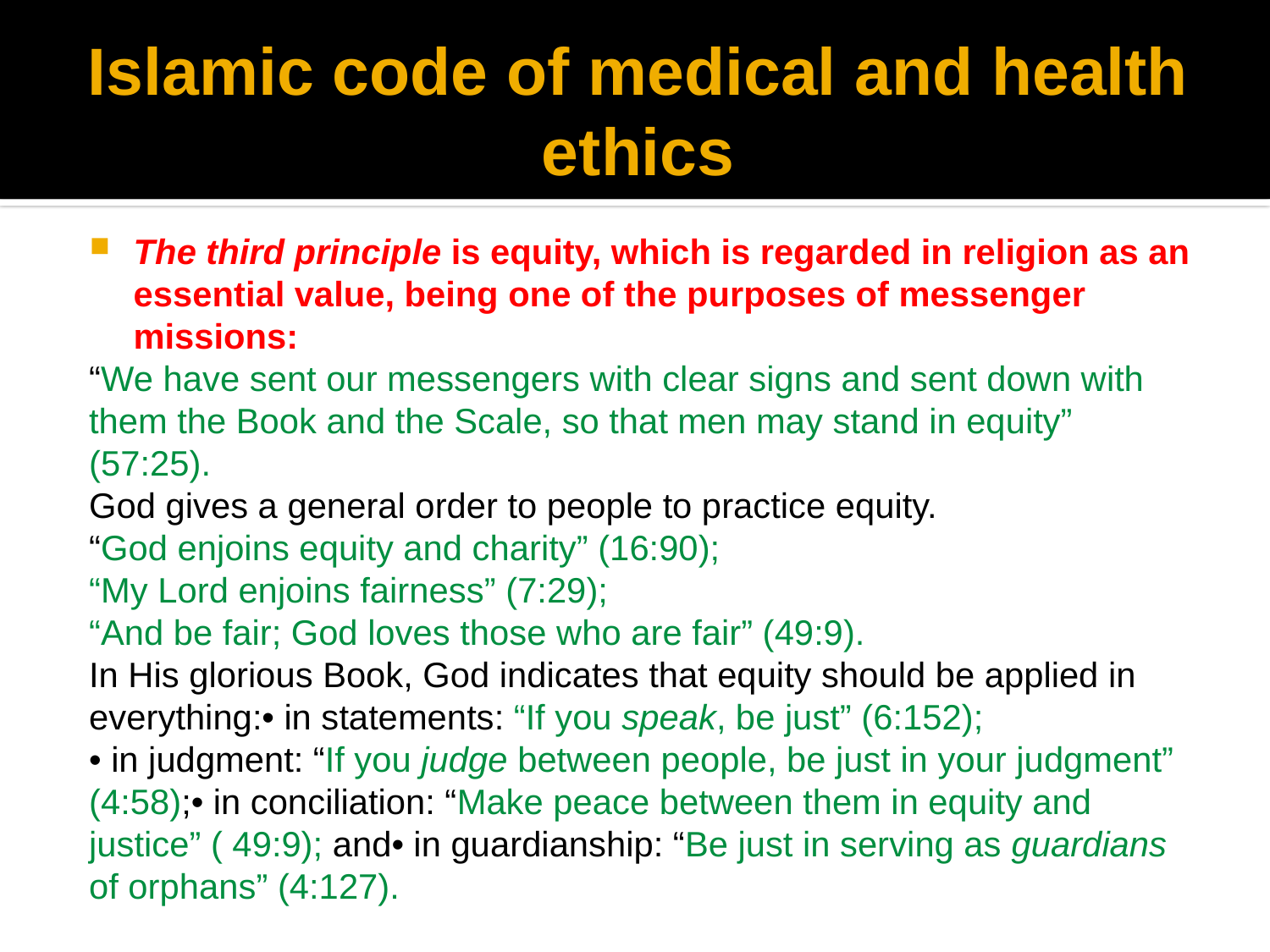

# Islamic code of medical and health ethics
The third principle is equity, which is regarded in religion as an essential value, being one of the purposes of messenger missions:
“We have sent our messengers with clear signs and sent down with them the Book and the Scale, so that men may stand in equity” (57:25).
God gives a general order to people to practice equity.
“God enjoins equity and charity” (16:90);
“My Lord enjoins fairness” (7:29);
“And be fair; God loves those who are fair” (49:9).
In His glorious Book, God indicates that equity should be applied in everything:• in statements: “If you speak, be just” (6:152);
• in judgment: “If you judge between people, be just in your judgment” (4:58);• in conciliation: “Make peace between them in equity and justice” ( 49:9); and• in guardianship: “Be just in serving as guardians of orphans” (4:127).